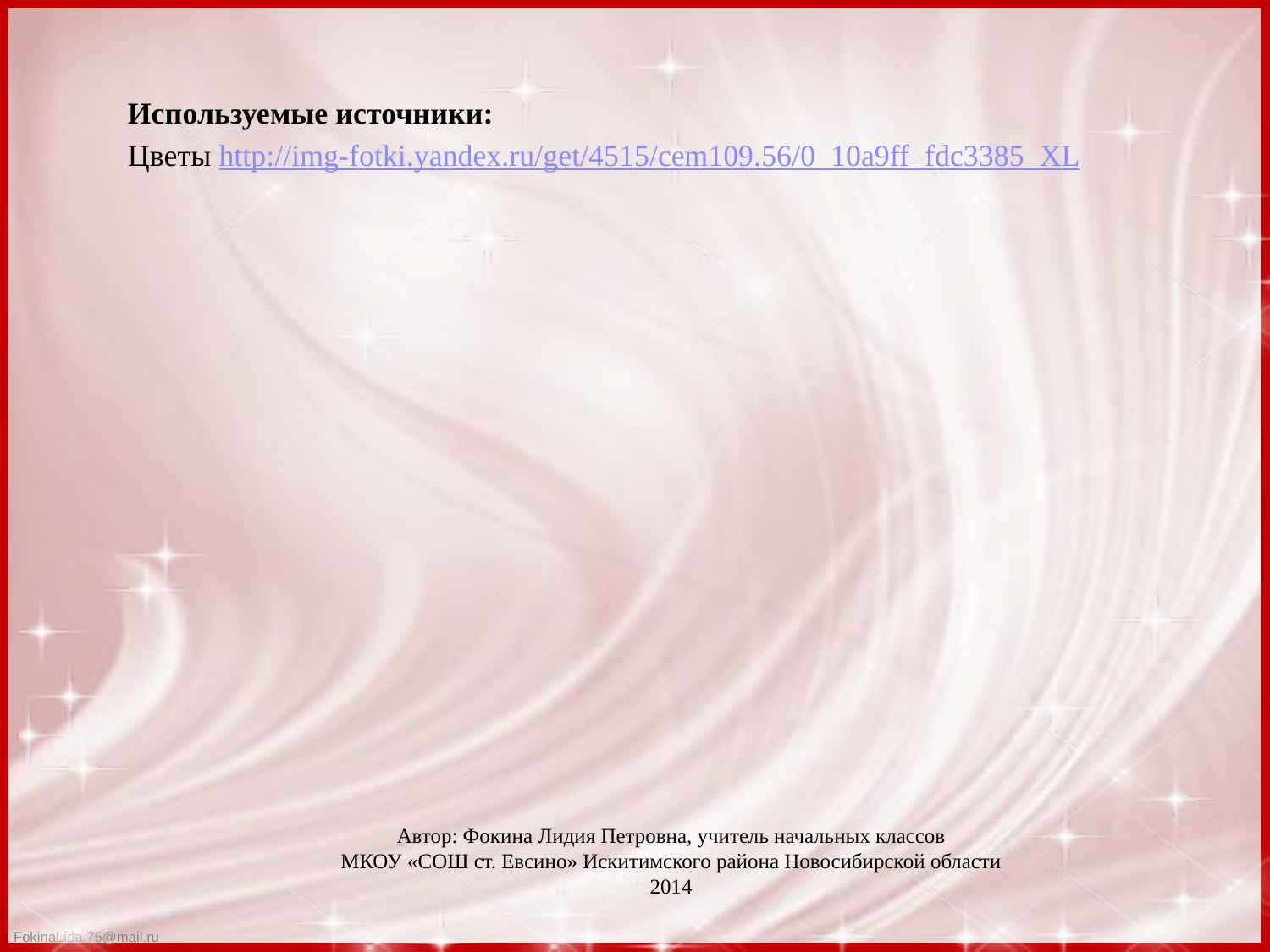

Используемые источники:
Цветы http://img-fotki.yandex.ru/get/4515/cem109.56/0_10a9ff_fdc3385_XL
Автор: Фокина Лидия Петровна, учитель начальных классов
МКОУ «СОШ ст. Евсино» Искитимского района Новосибирской области
2014